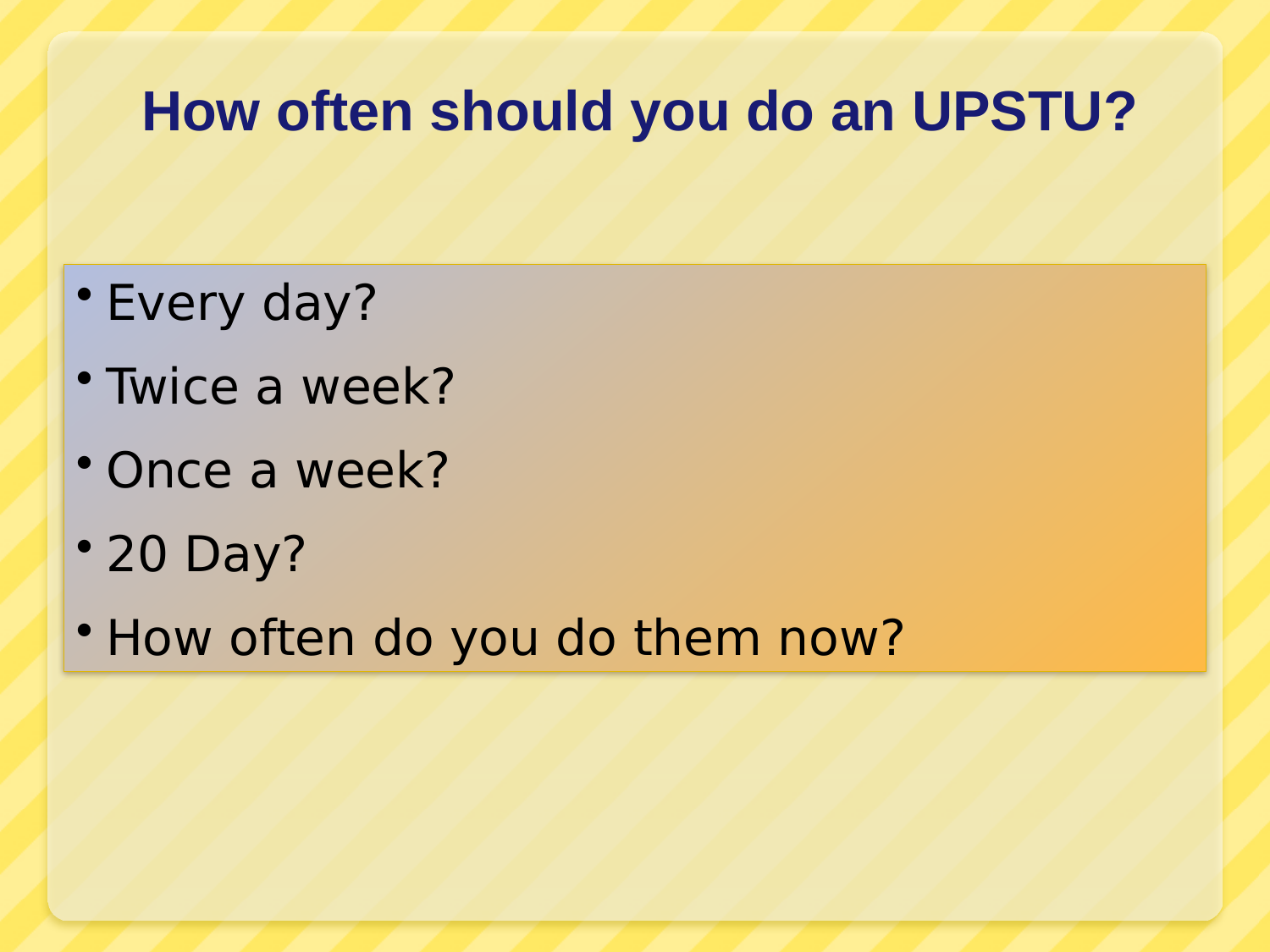

# How often should you do an UPSTU?
Every day?
Twice a week?
Once a week?
20 Day?
How often do you do them now?